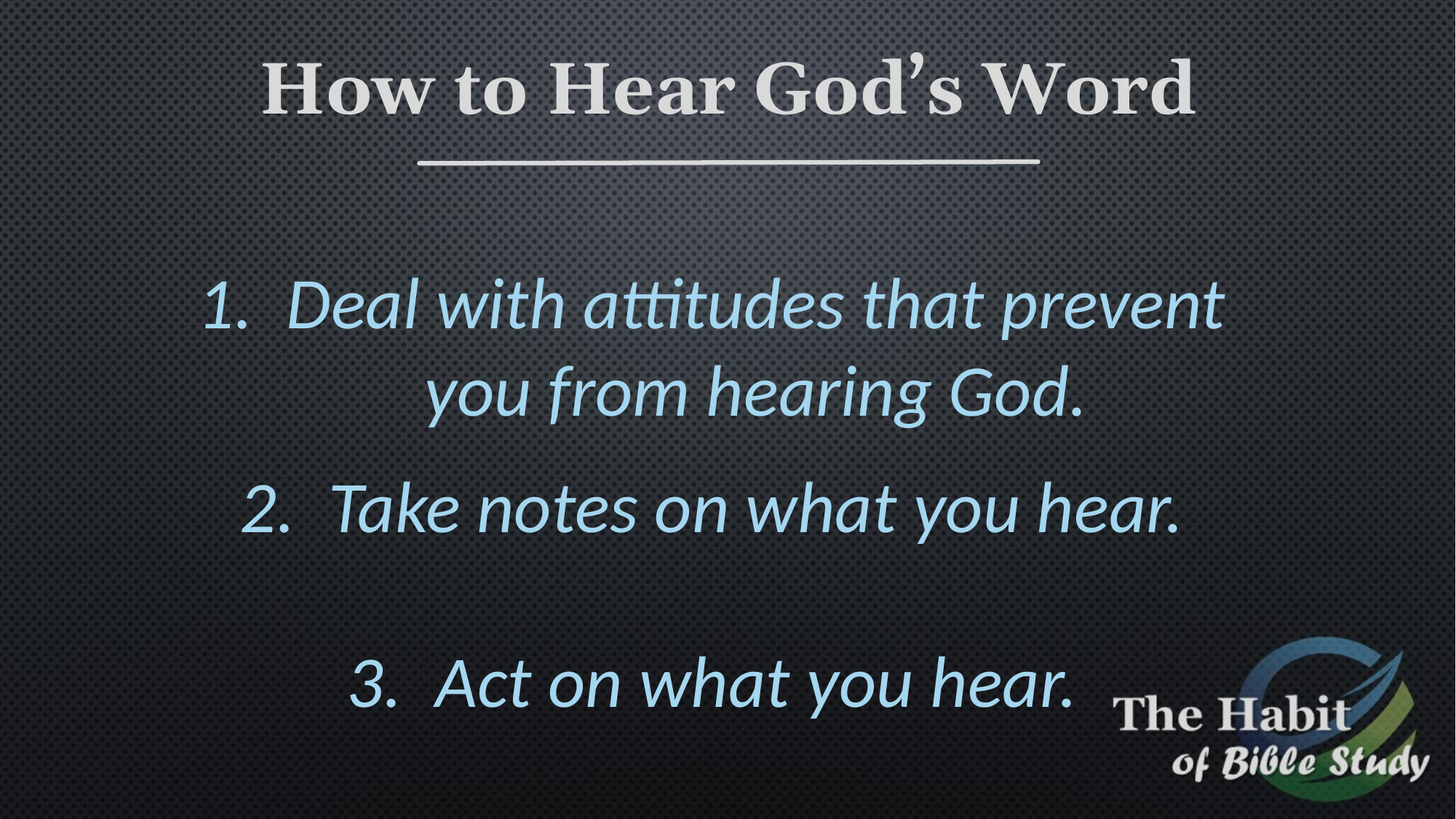

How to Hear God’s Word
Deal with attitudes that prevent you from hearing God.
Take notes on what you hear.
Act on what you hear.